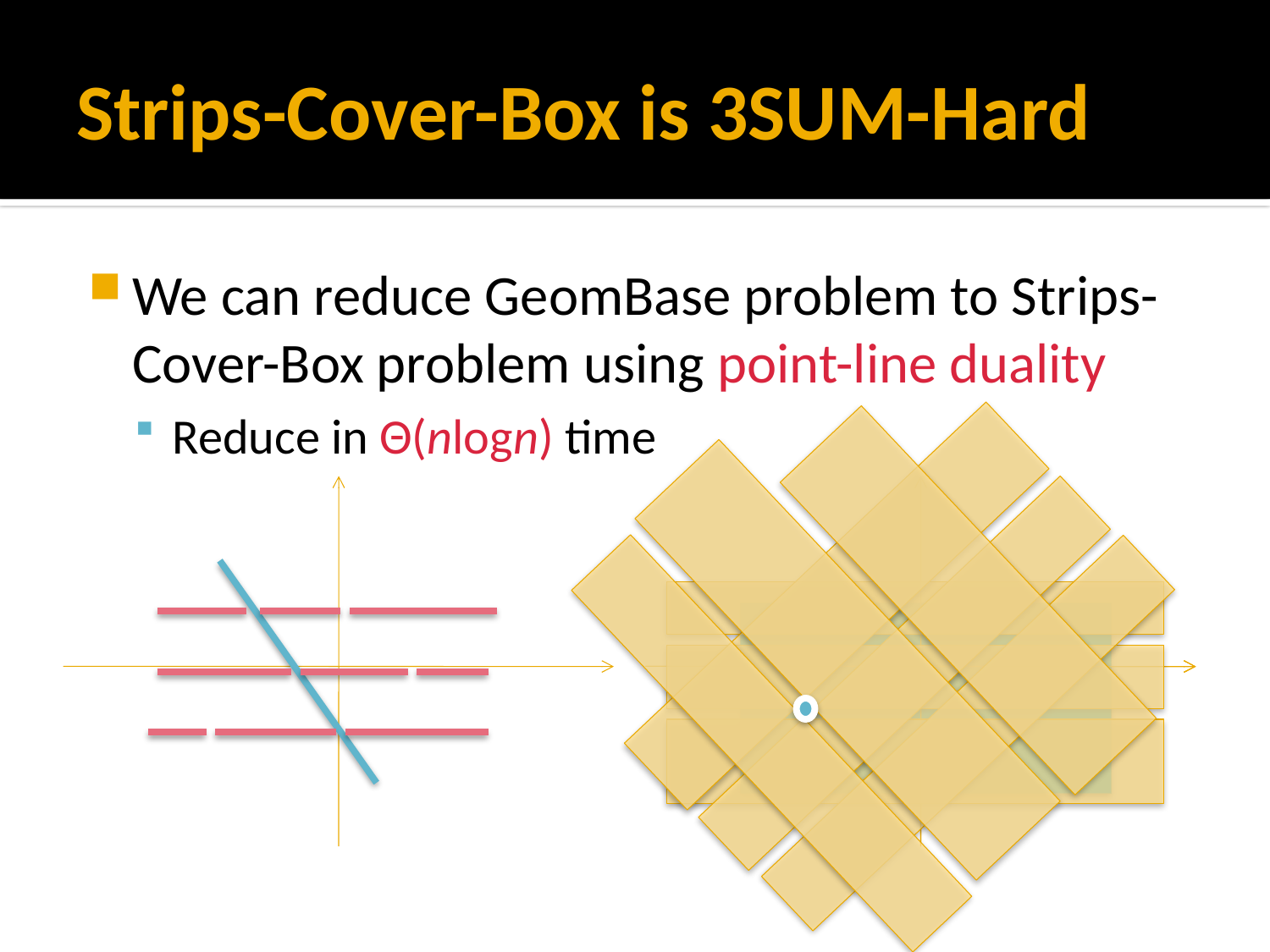

# Strips-Cover-Box is 3SUM-Hard
We can reduce GeomBase problem to Strips-Cover-Box problem using point-line duality
Reduce in Θ(nlogn) time